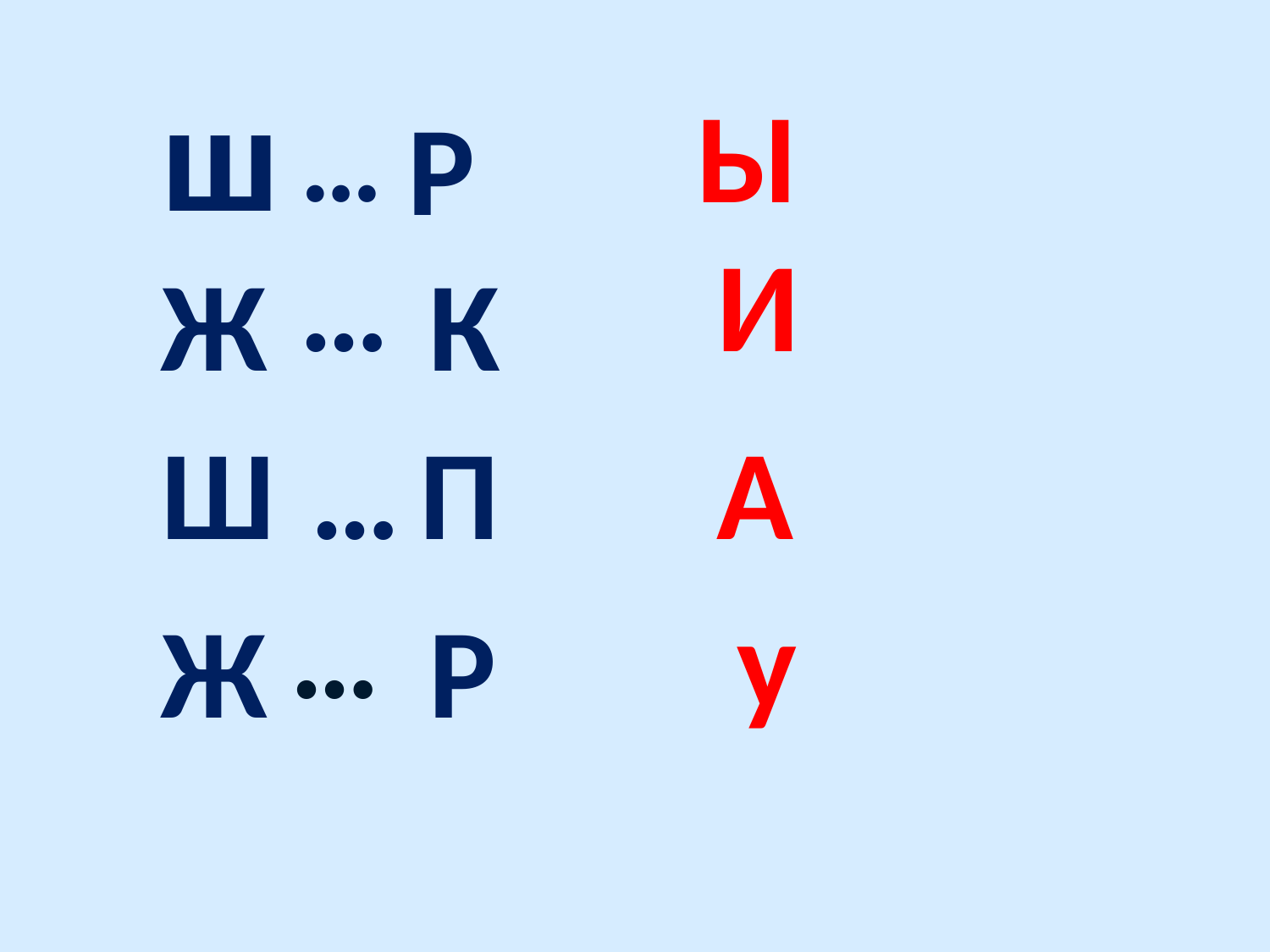

Р
ш
Ы
…
 …
И
Ж
К
Ш
…
П
А
…
у
Ж
И
Р